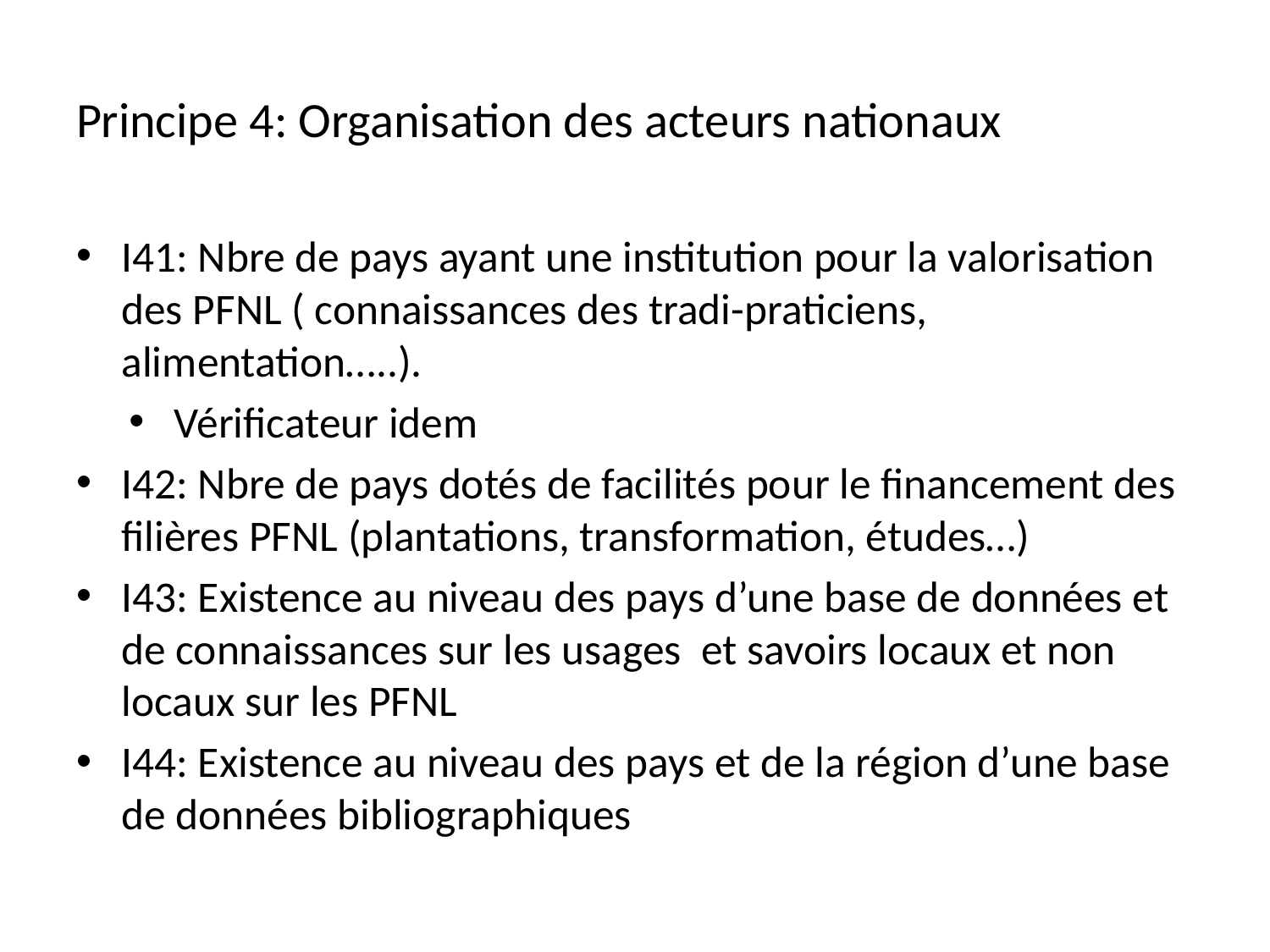

# Principe 4: Organisation des acteurs nationaux
I41: Nbre de pays ayant une institution pour la valorisation des PFNL ( connaissances des tradi-praticiens, alimentation…..).
Vérificateur idem
I42: Nbre de pays dotés de facilités pour le financement des filières PFNL (plantations, transformation, études…)
I43: Existence au niveau des pays d’une base de données et de connaissances sur les usages  et savoirs locaux et non locaux sur les PFNL
I44: Existence au niveau des pays et de la région d’une base de données bibliographiques